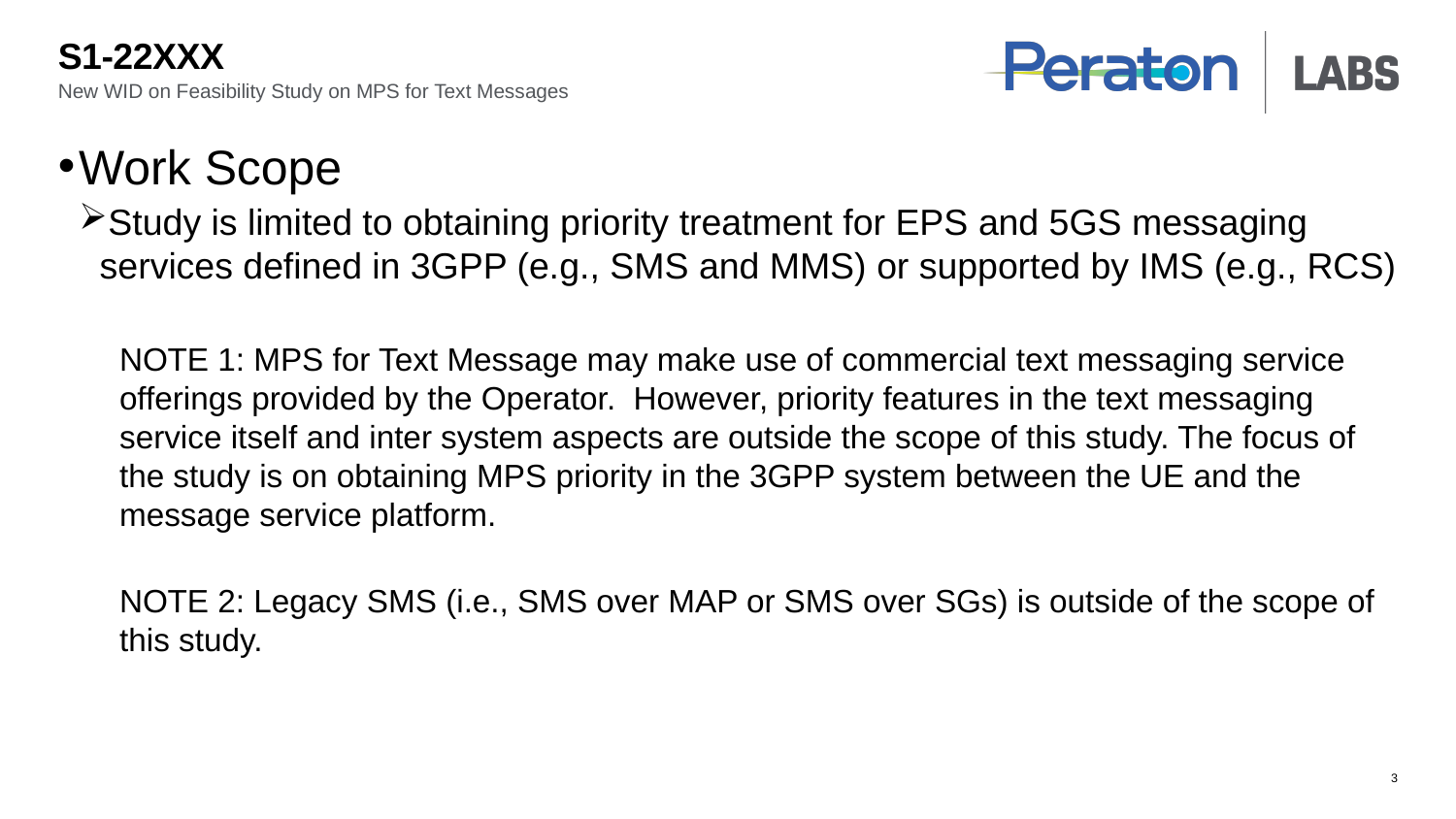

# S1-22XXX
New WID on Feasibility Study on MPS for Text Messages
Work Scope
Study is limited to obtaining priority treatment for EPS and 5GS messaging services defined in 3GPP (e.g., SMS and MMS) or supported by IMS (e.g., RCS)

NOTE 1: MPS for Text Message may make use of commercial text messaging service offerings provided by the Operator.  However, priority features in the text messaging service itself and inter system aspects are outside the scope of this study. The focus of the study is on obtaining MPS priority in the 3GPP system between the UE and the message service platform.

NOTE 2: Legacy SMS (i.e., SMS over MAP or SMS over SGs) is outside of the scope of this study.

3